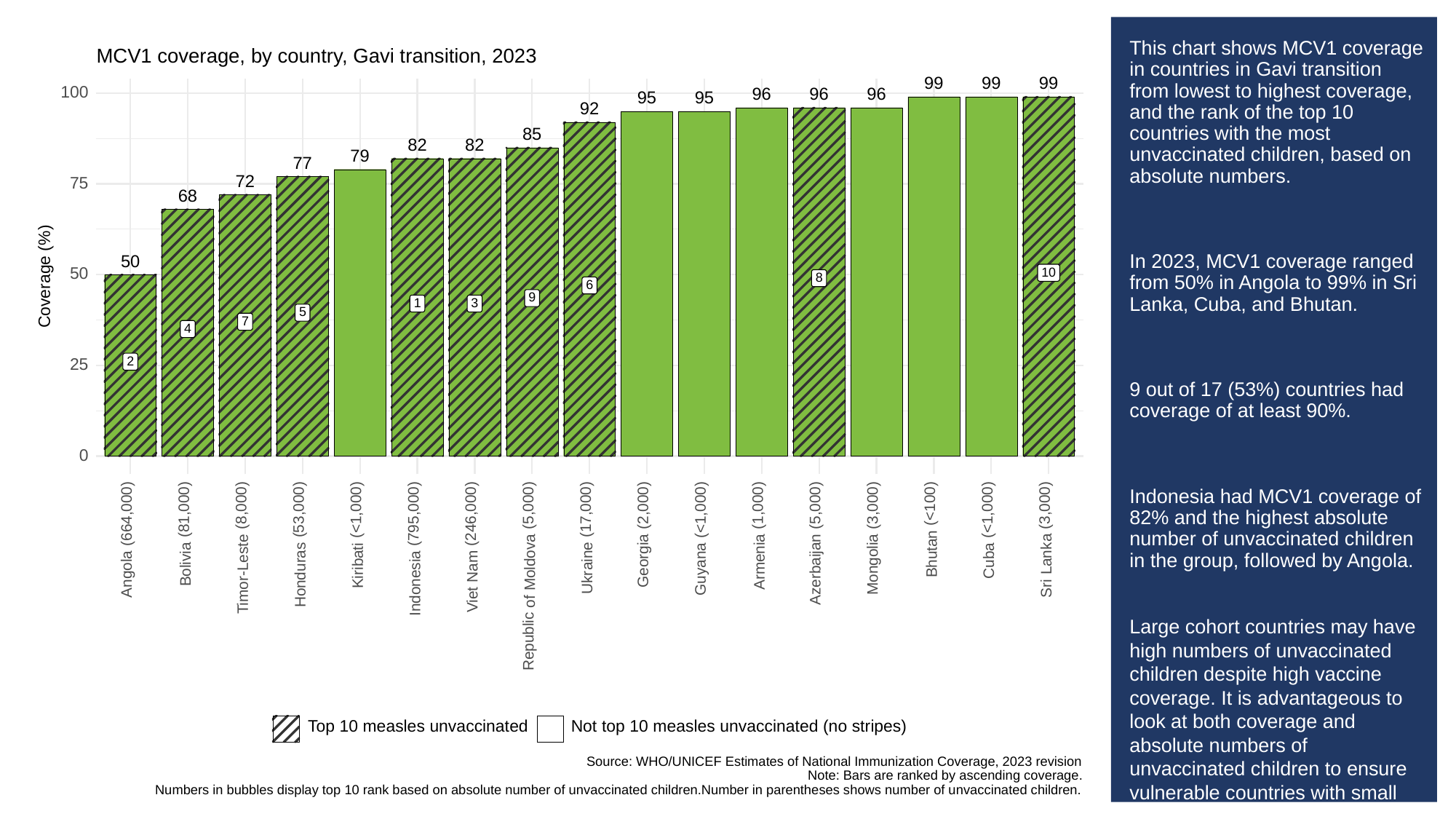

# This chart shows MCV1 coverage in countries in Gavi transition from lowest to highest coverage, and the rank of the top 10 countries with the most unvaccinated children, based on absolute numbers.

In 2023, MCV1 coverage ranged from 50% in Angola to 99% in Sri Lanka, Cuba, and Bhutan.

9 out of 17 (53%) countries had coverage of at least 90%.

Indonesia had MCV1 coverage of 82% and the highest absolute number of unvaccinated children in the group, followed by Angola.

Large cohort countries may have high numbers of unvaccinated children despite high vaccine coverage. It is advantageous to look at both coverage and absolute numbers of unvaccinated children to ensure vulnerable countries with small birth cohorts are not missed.

MCV1 coverage, by country, Gavi transition, 2023
99
99
99

100
96
96
96
95
95

92

85

82
82

79

77

72

75

68

50

10
50
Coverage (%)

8

6

9

3
1

5

7

4

2

25

0

(<100)
(8,000)
(5,000)
(2,000)
(1,000)
(5,000)
(3,000)
(3,000)
(81,000)
(53,000)
(17,000)
(<1,000)
(<1,000)
(<1,000)
(664,000)
(795,000)
(246,000)
Bhutan
Lanka
Georgia
Cuba
Armenia
Moldova
Mongolia
Bolivia
Kiribati
Nam
Guyana
Azerbaijan
Ukraine
Angola
Timor-Leste
Honduras
Indonesia
Sri
Viet
of
Republic

Not top 10 measles unvaccinated (no stripes)
Top 10 measles unvaccinated

Source: WHO/UNICEF Estimates of National Immunization Coverage, 2023 revision
Note: Bars are ranked by ascending coverage.
Numbers in bubbles display top 10 rank based on absolute number of unvaccinated children.Number in parentheses shows number of unvaccinated children.